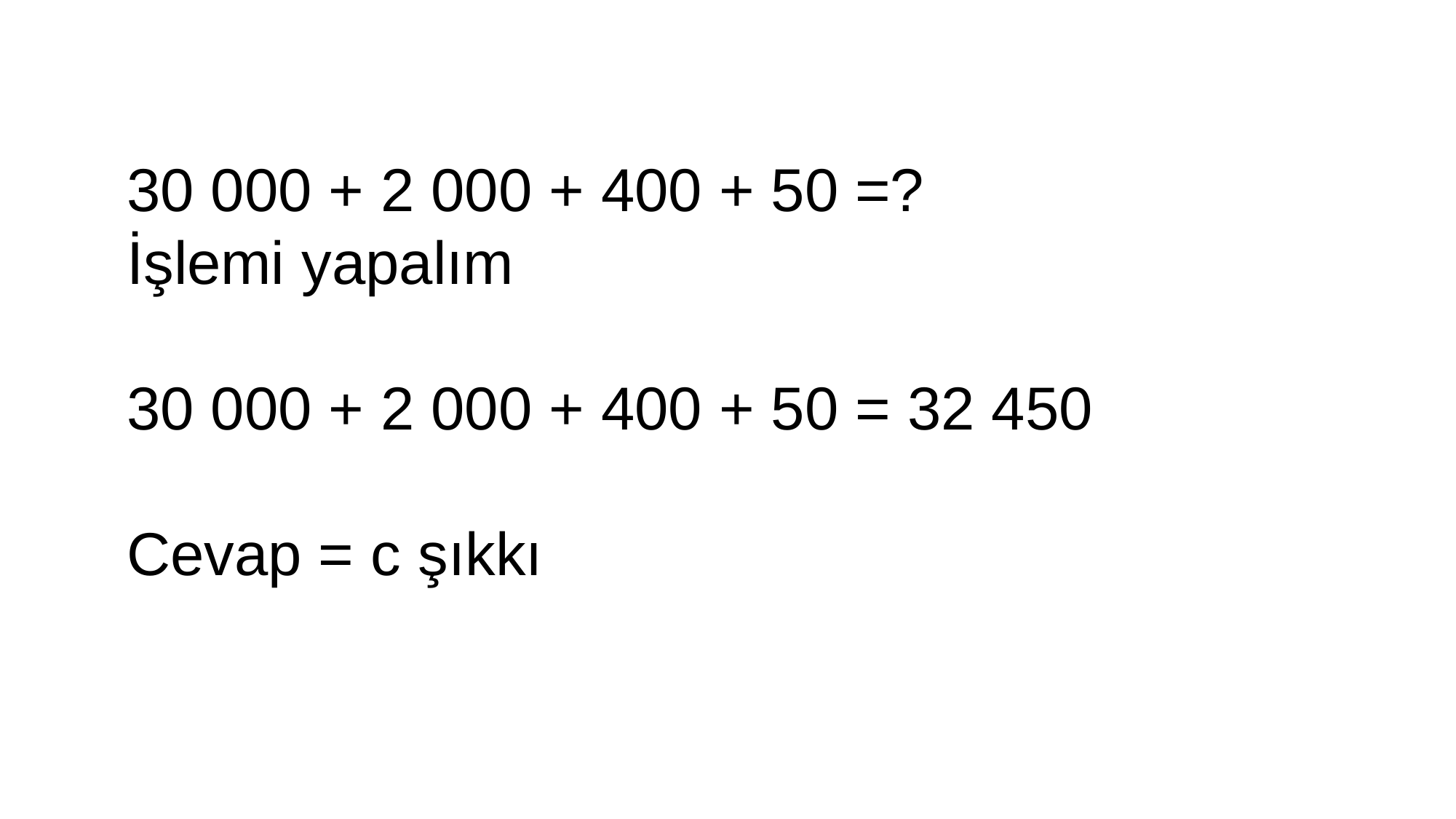

30 000 + 2 000 + 400 + 50 =?
İşlemi yapalım

30 000 + 2 000 + 400 + 50 = 32 450

Cevap = c şıkkı